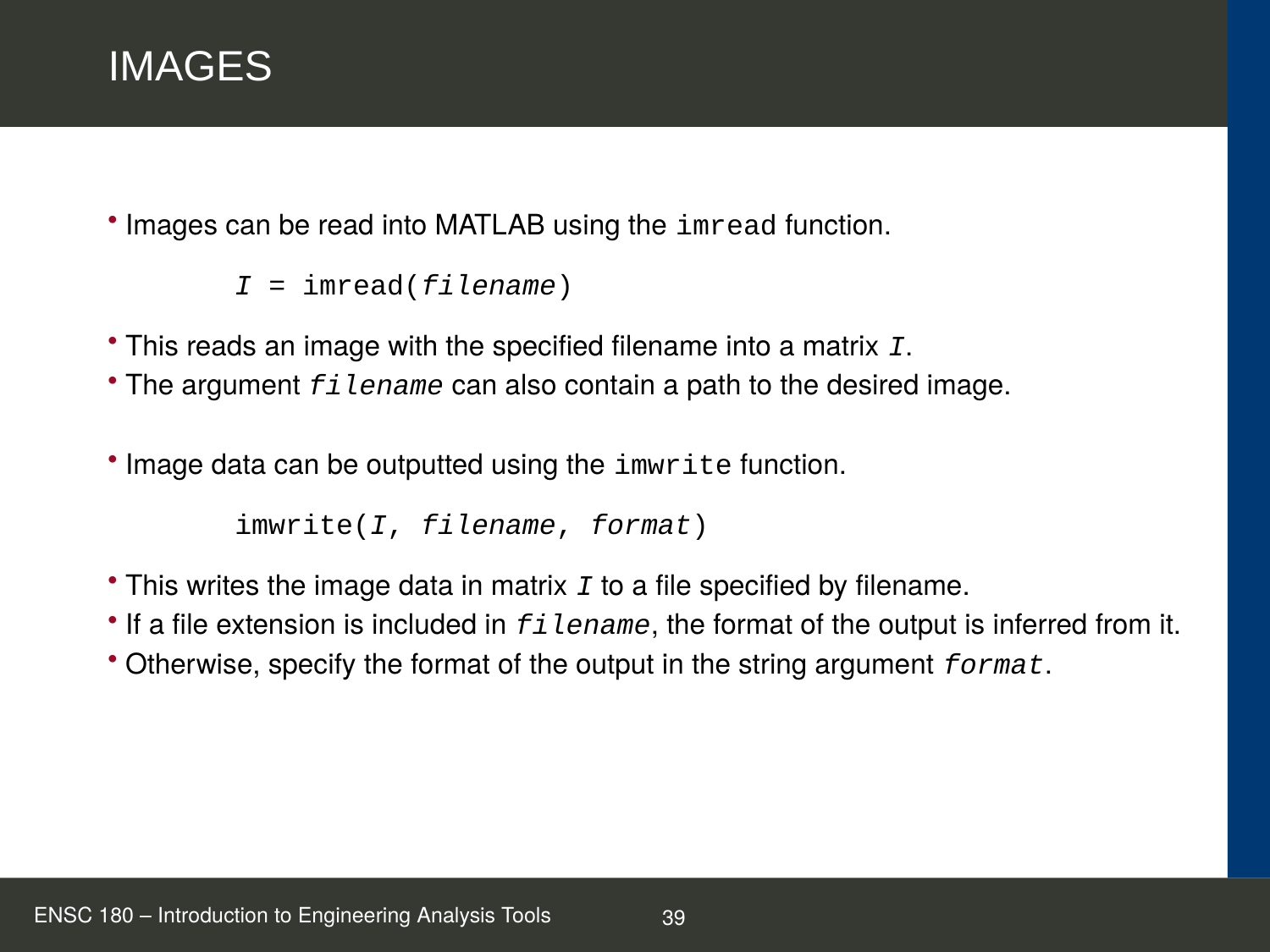

# IMAGES
 Images can be read into MATLAB using the imread function.
	I = imread(filename)
 This reads an image with the specified filename into a matrix I.
 The argument filename can also contain a path to the desired image.

 Image data can be outputted using the imwrite function.
	imwrite(I, filename, format)
 This writes the image data in matrix I to a file specified by filename.
 If a file extension is included in filename, the format of the output is inferred from it.
 Otherwise, specify the format of the output in the string argument format.
ENSC 180 – Introduction to Engineering Analysis Tools